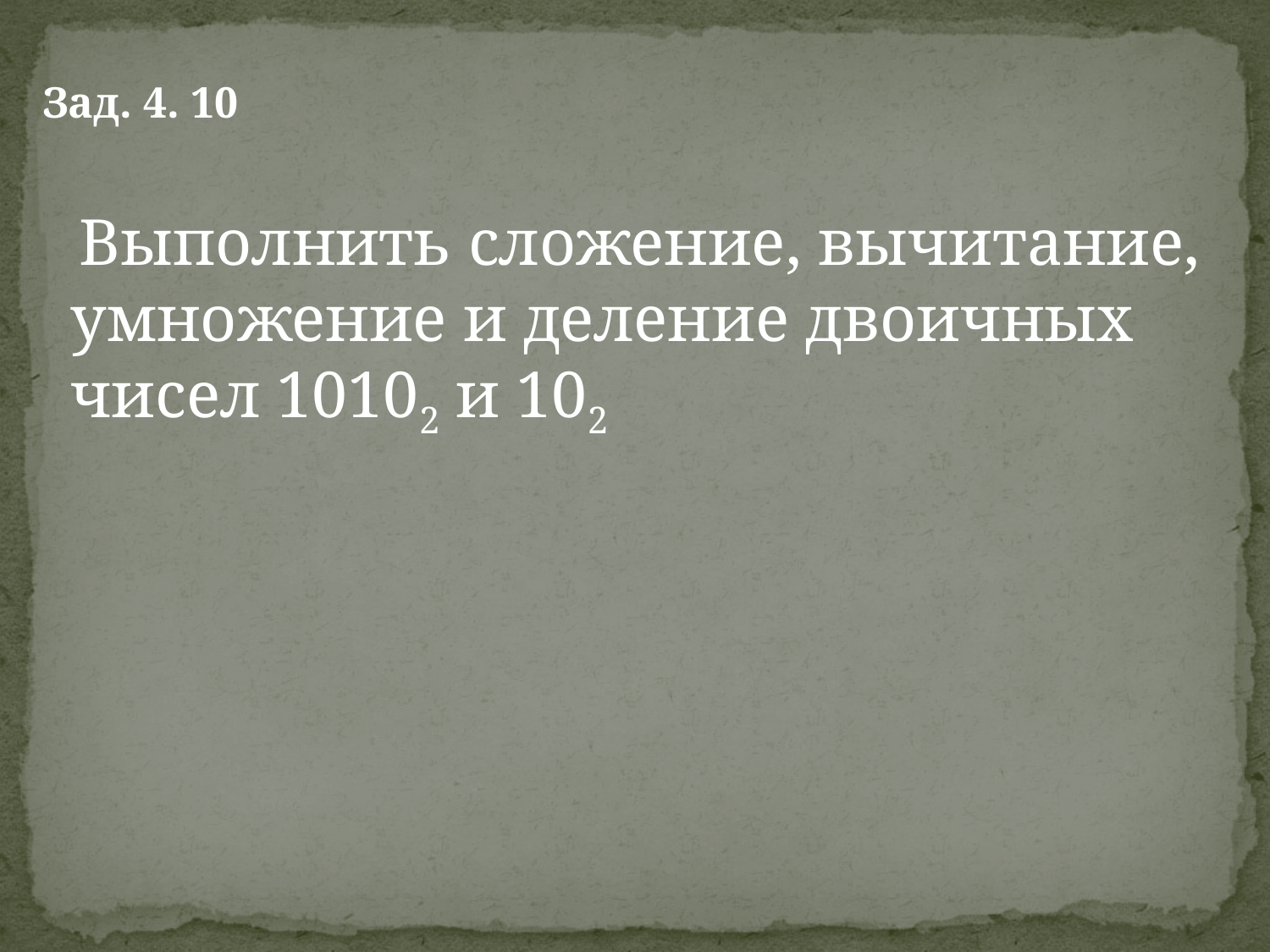

Зад. 4. 10
 Выполнить сложение, вычитание, умножение и деление двоичных чисел 10102 и 102